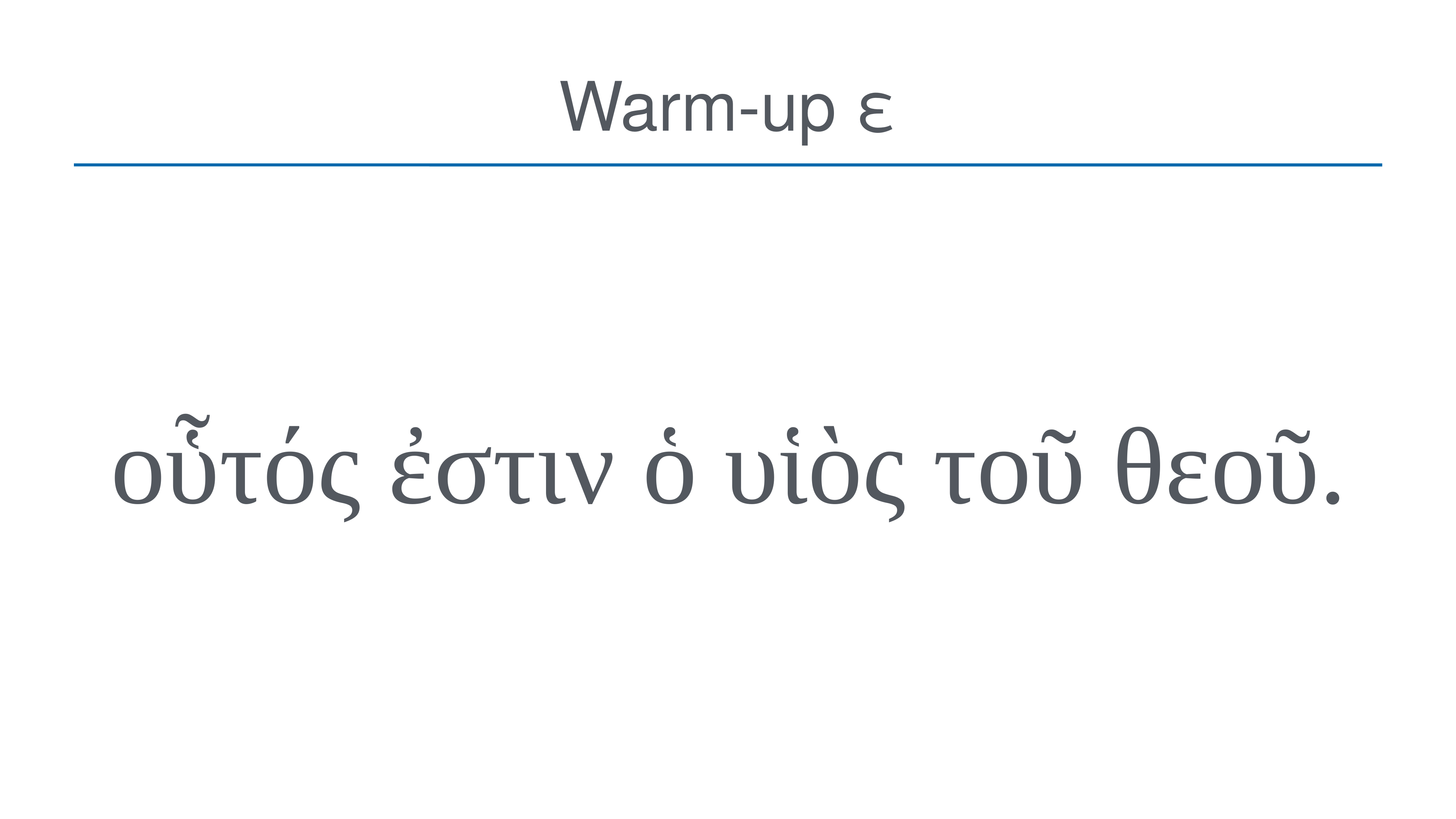

# Warm-up ε
οὗτός ἐστιν ὁ υἱὸς τοῦ θεοῦ.